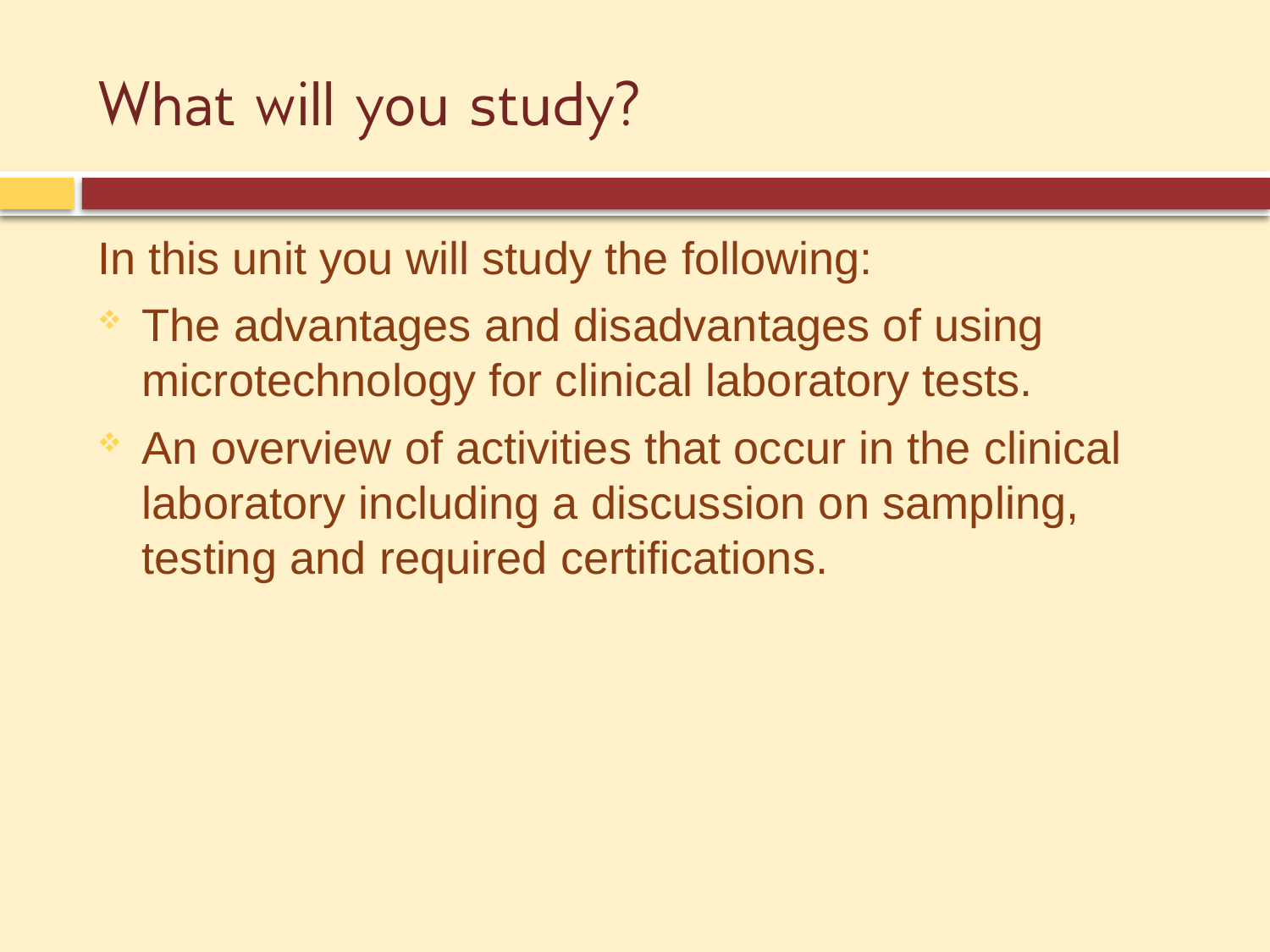

# What will you study?
In this unit you will study the following:
The advantages and disadvantages of using microtechnology for clinical laboratory tests.
An overview of activities that occur in the clinical laboratory including a discussion on sampling, testing and required certifications.